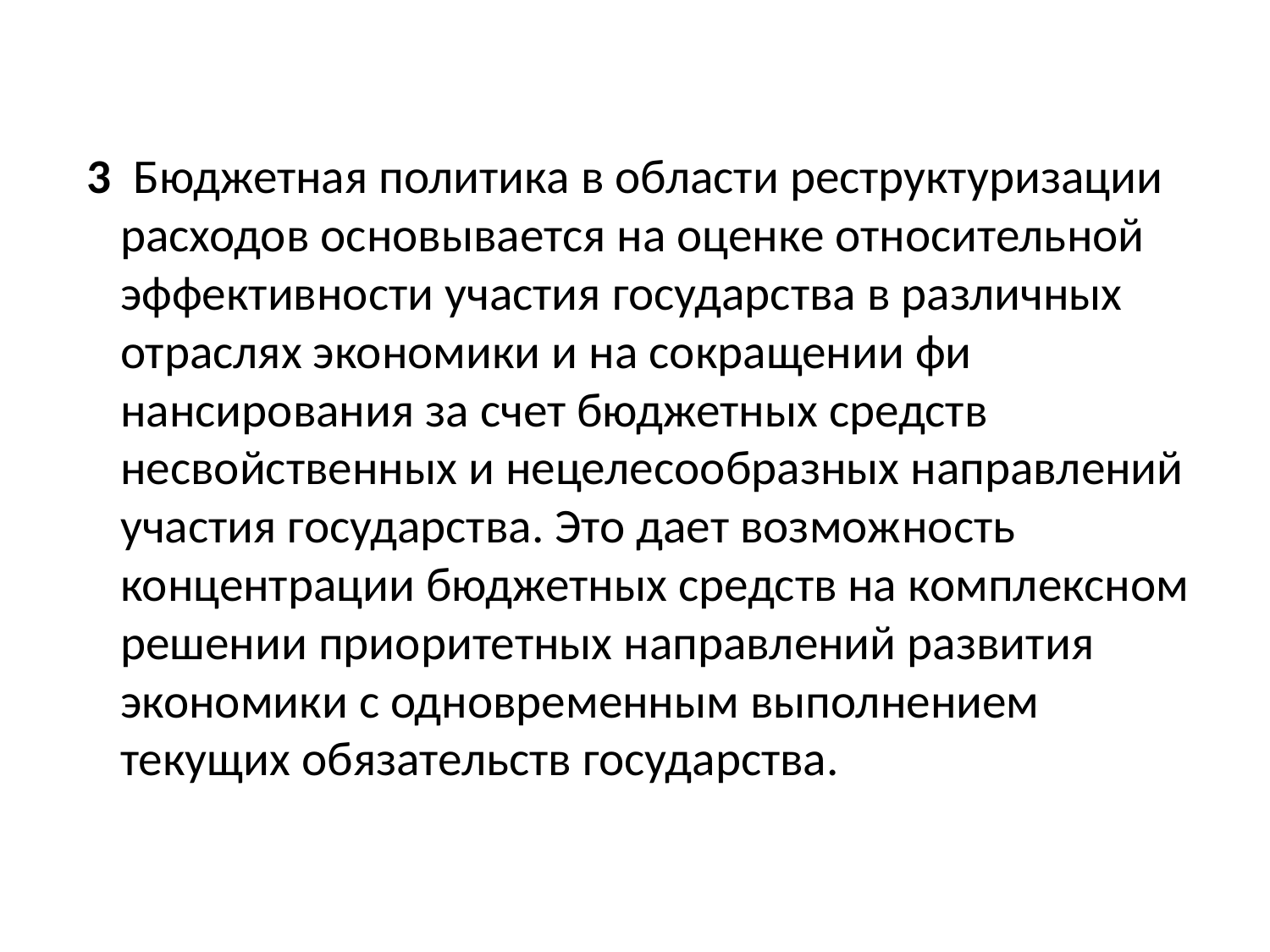

3  Бюджетная политика в области реструктуризации расходов основывается на оценке относительной эффективности участия государства в различных отраслях экономики и на сокращении фи­нансирования за счет бюджетных средств несвойственных и неце­лесообразных направлений участия государства. Это дает возмож­ность концентрации бюджетных средств на комплексном решении приоритетных направлений развития экономики с одновременным выполнением текущих обязательств государства.